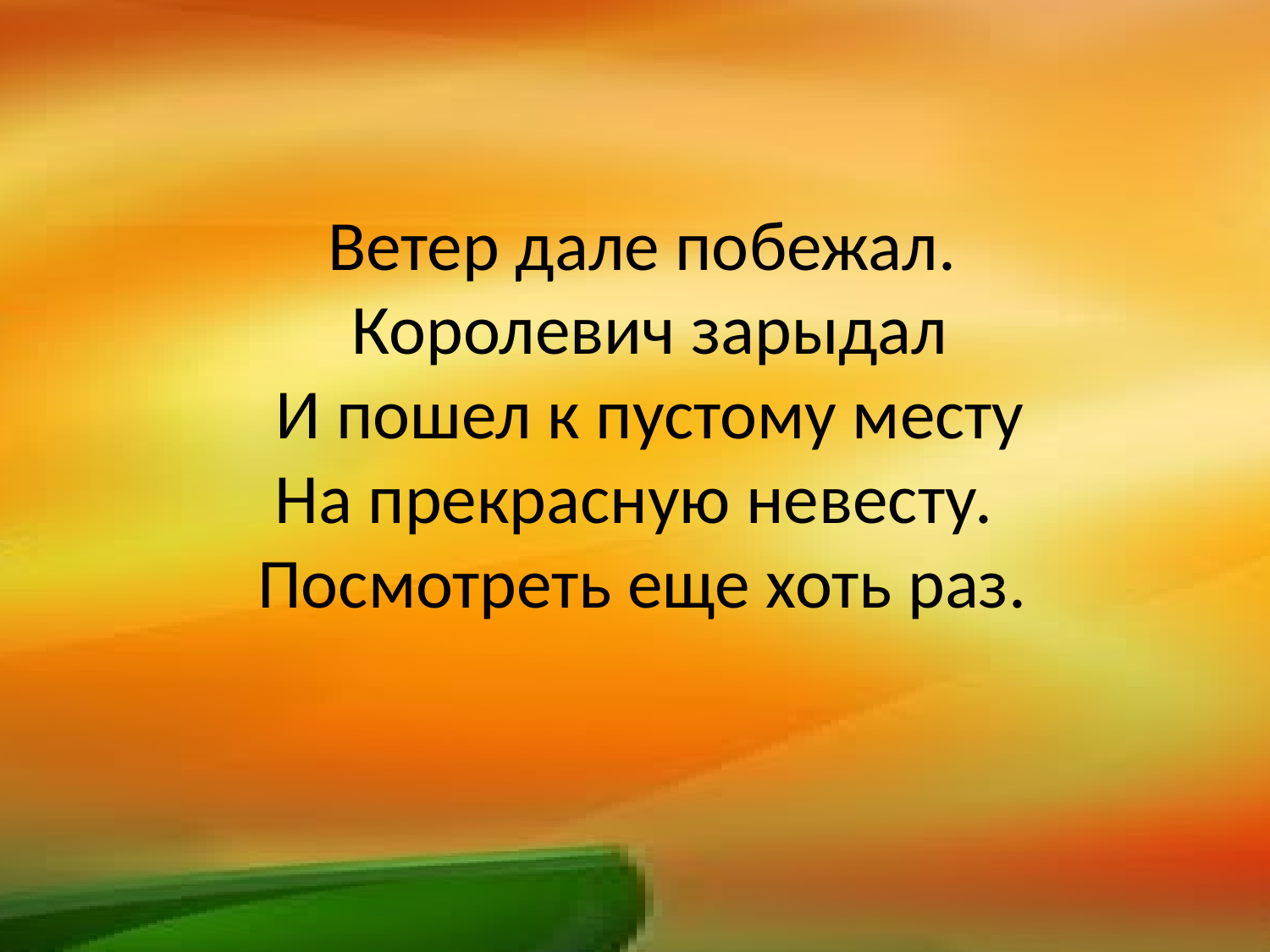

Ветер дале побежал.
 Королевич зарыдал
 И пошел к пустому месту
На прекрасную невесту.
Посмотреть еще хоть раз.